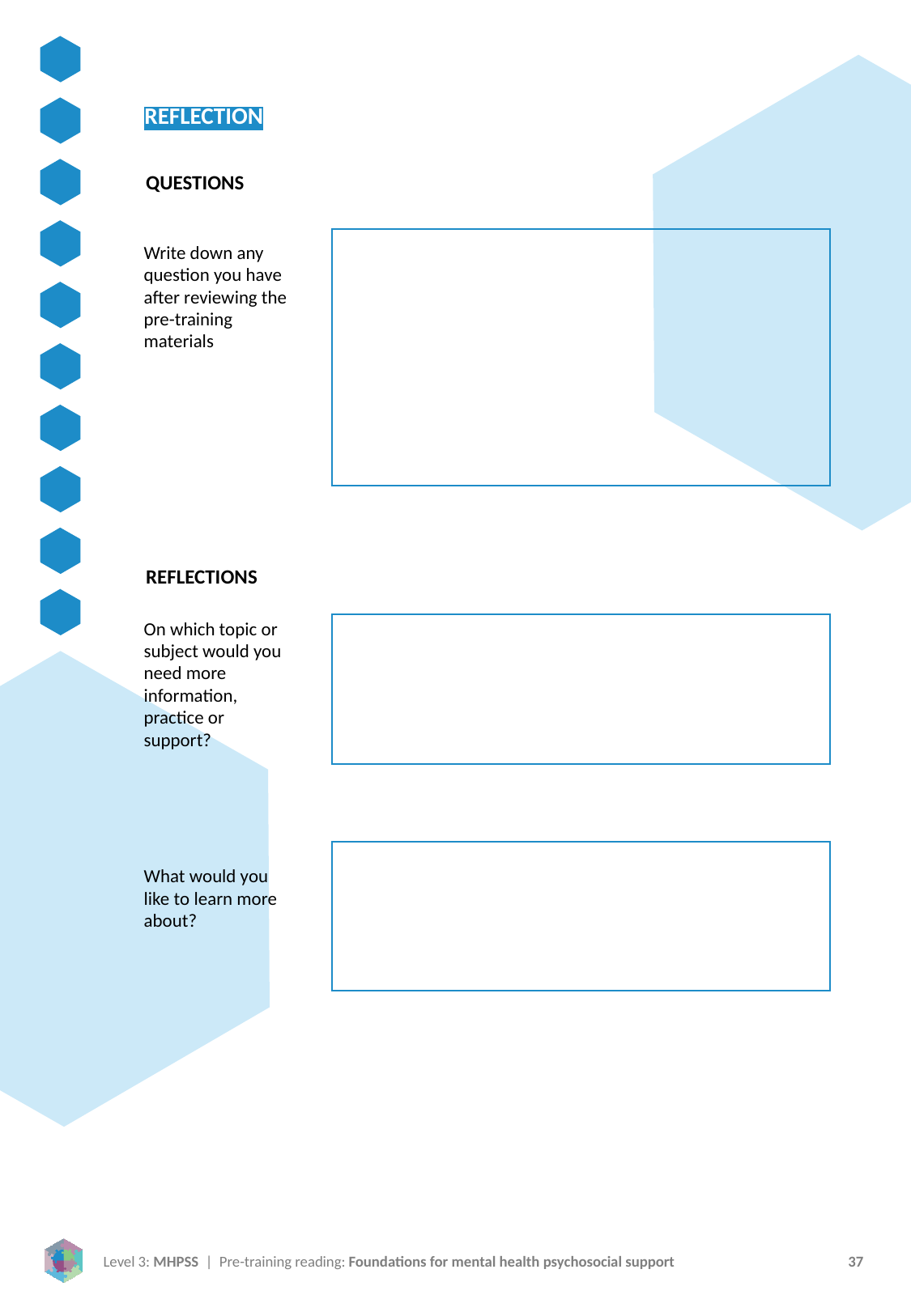

REFLECTION

QUESTIONS

Write down any question you have after reviewing the pre-training materials

REFLECTIONS

On which topic or subject would you need more information, practice or support?

What would you like to learn more about?